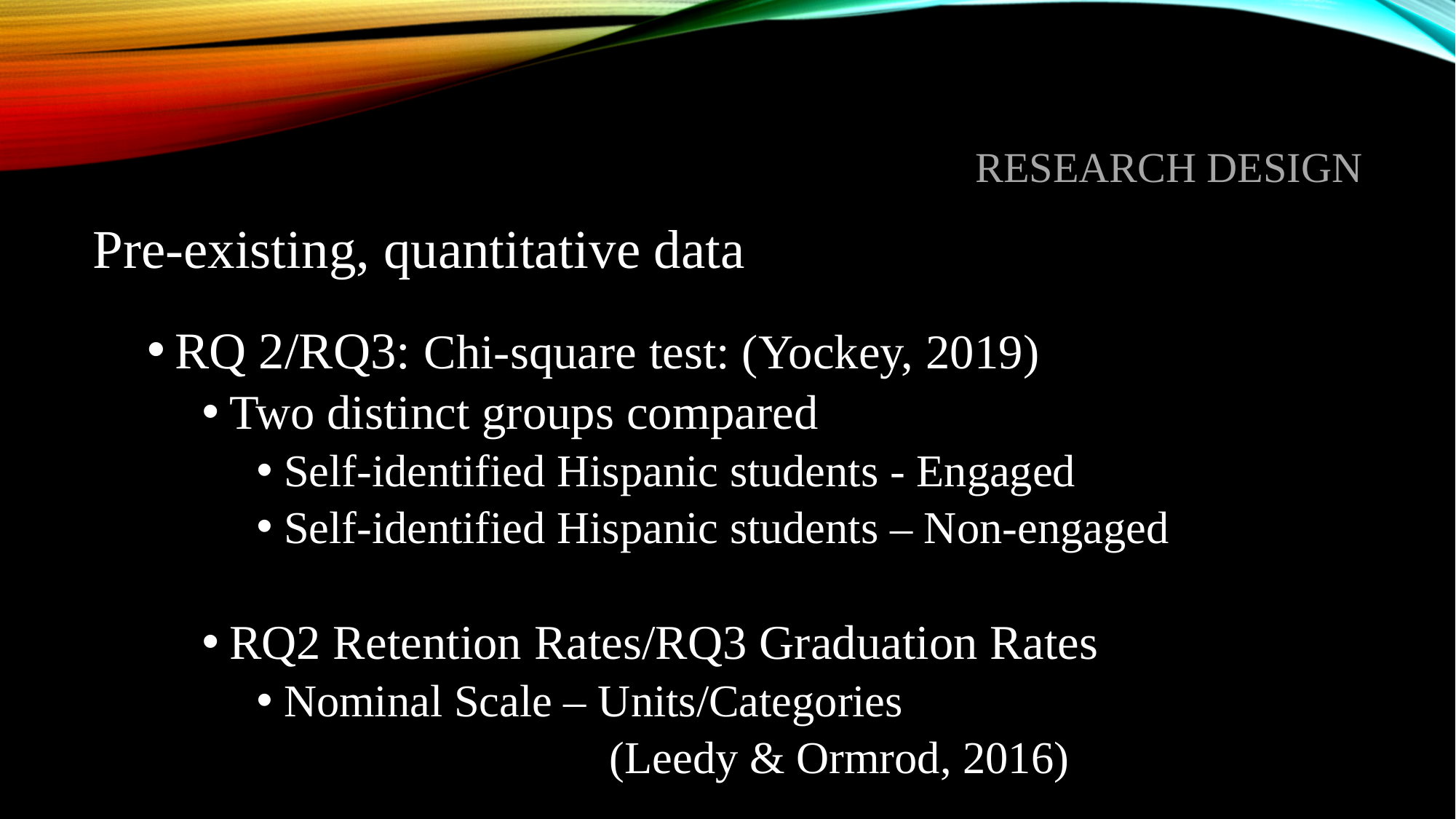

# Research design
Pre-existing, quantitative data

RQ 2/RQ3: Chi-square test: (Yockey, 2019)
Two distinct groups compared
Self-identified Hispanic students - Engaged
Self-identified Hispanic students – Non-engaged

RQ2 Retention Rates/RQ3 Graduation Rates
Nominal Scale – Units/Categories
       (Leedy & Ormrod, 2016)